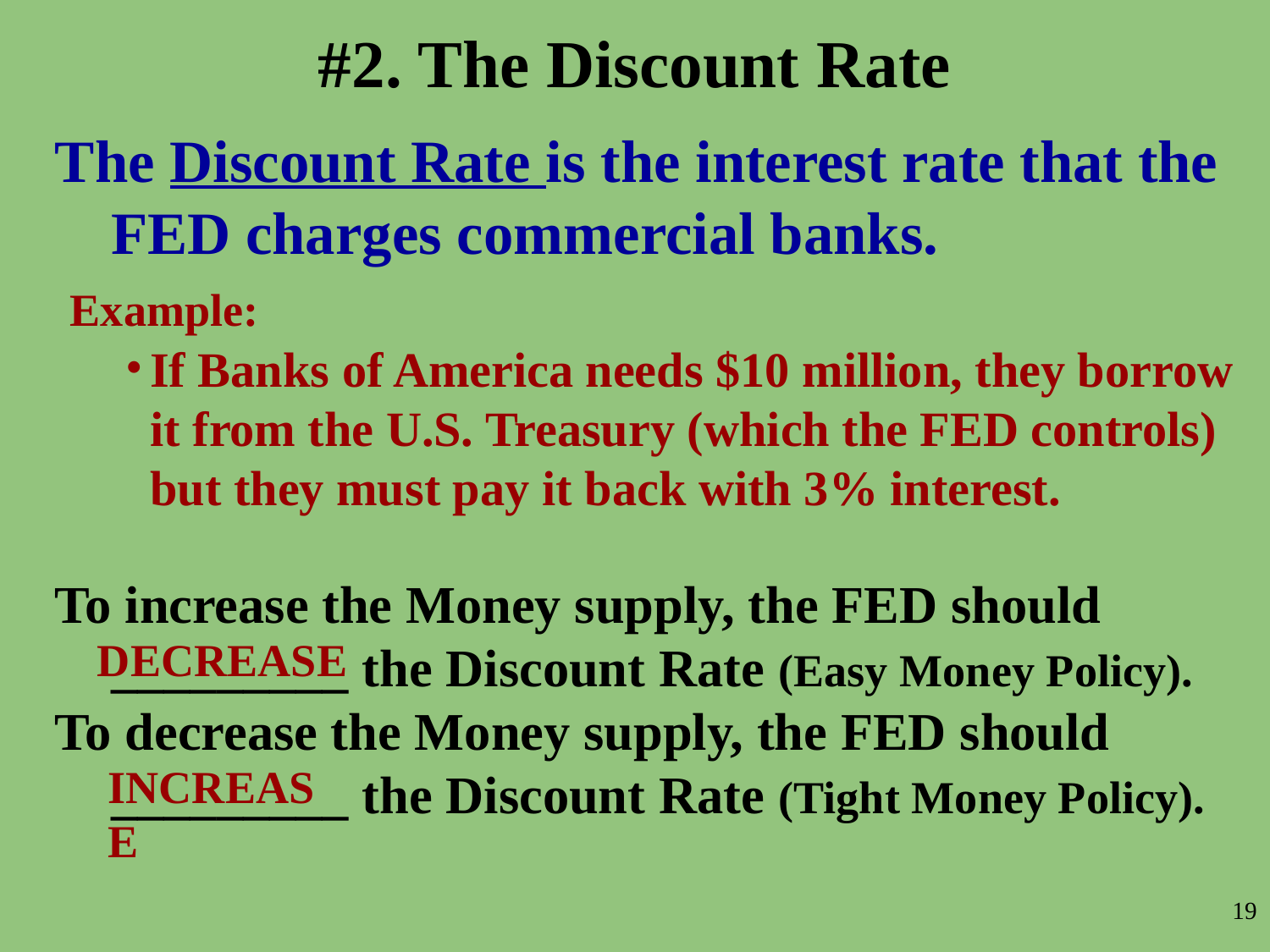

#2. The Discount Rate
The Discount Rate is the interest rate that the FED charges commercial banks.
 Example:
If Banks of America needs $10 million, they borrow it from the U.S. Treasury (which the FED controls) but they must pay it back with 3% interest.

To increase the Money supply, the FED should _________ the Discount Rate (Easy Money Policy).
To decrease the Money supply, the FED should _________ the Discount Rate (Tight Money Policy).
DECREASE
INCREASE
19